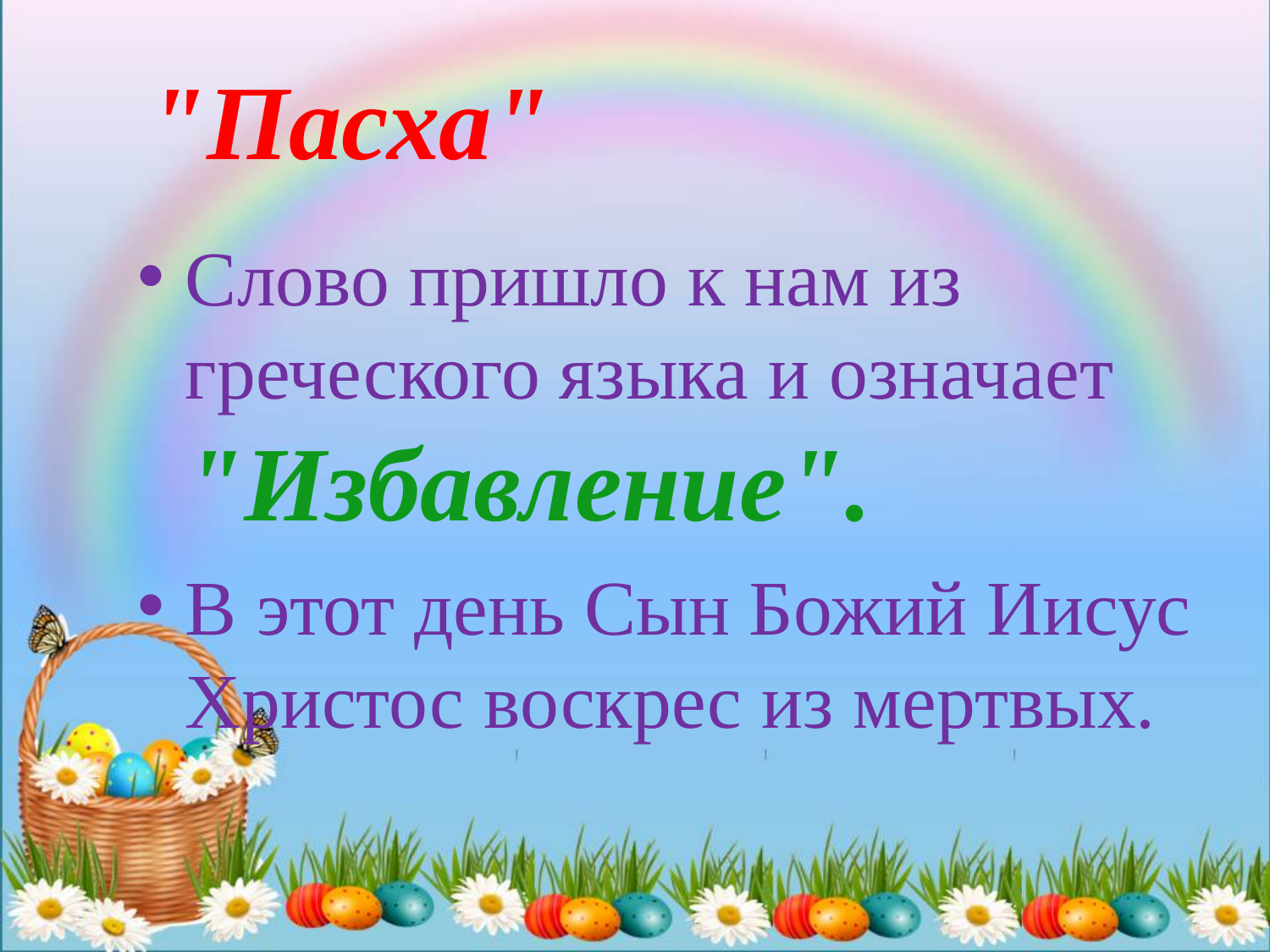

# "Пасха"
Слово пришло к нам из греческого языка и означает "Избавление".
В этот день Сын Божий Иисус Христос воскрес из мертвых.